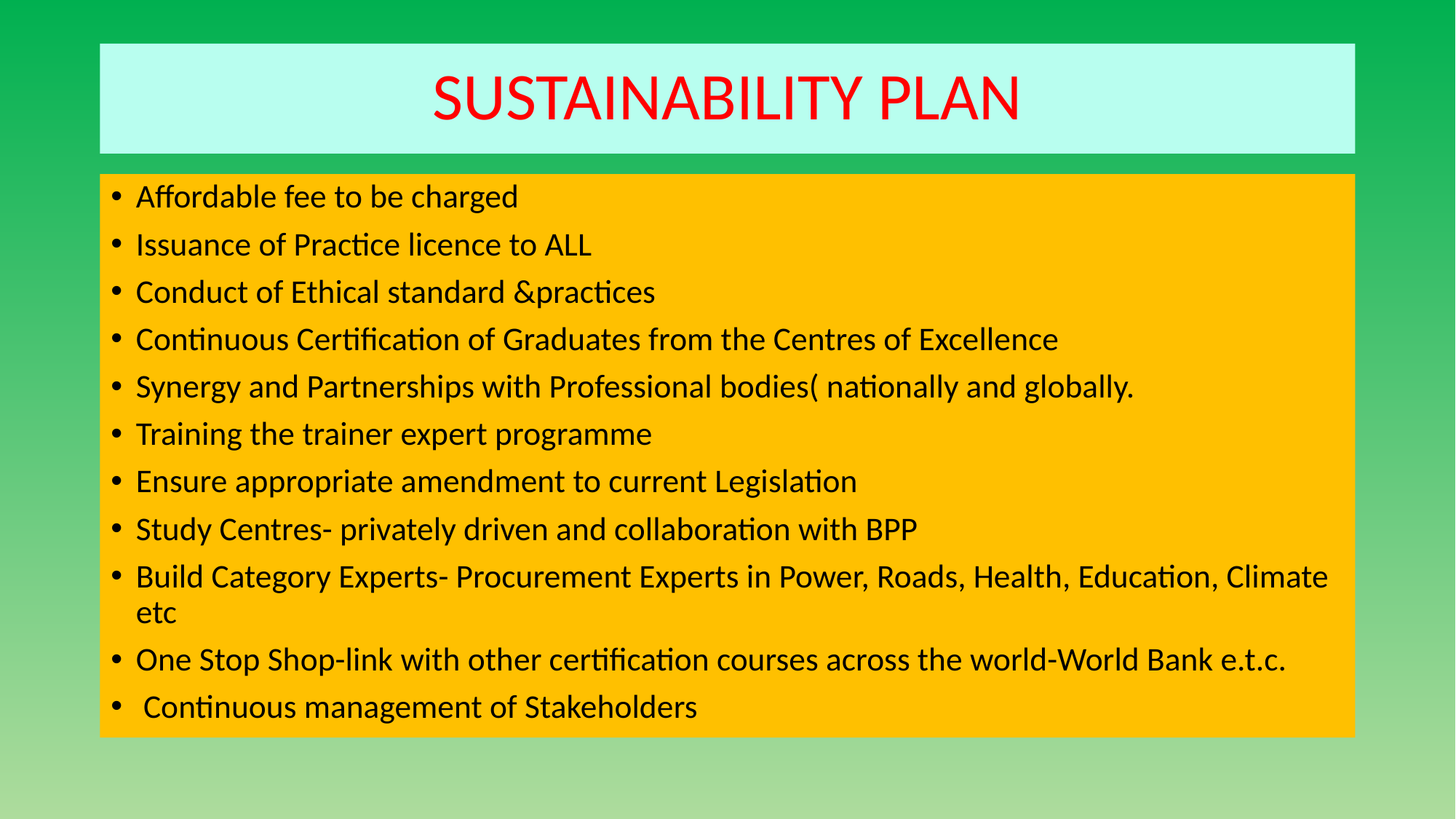

# SUSTAINABILITY PLAN
Affordable fee to be charged
Issuance of Practice licence to ALL
Conduct of Ethical standard &practices
Continuous Certification of Graduates from the Centres of Excellence
Synergy and Partnerships with Professional bodies( nationally and globally.
Training the trainer expert programme
Ensure appropriate amendment to current Legislation
Study Centres- privately driven and collaboration with BPP
Build Category Experts- Procurement Experts in Power, Roads, Health, Education, Climate etc
One Stop Shop-link with other certification courses across the world-World Bank e.t.c.
 Continuous management of Stakeholders